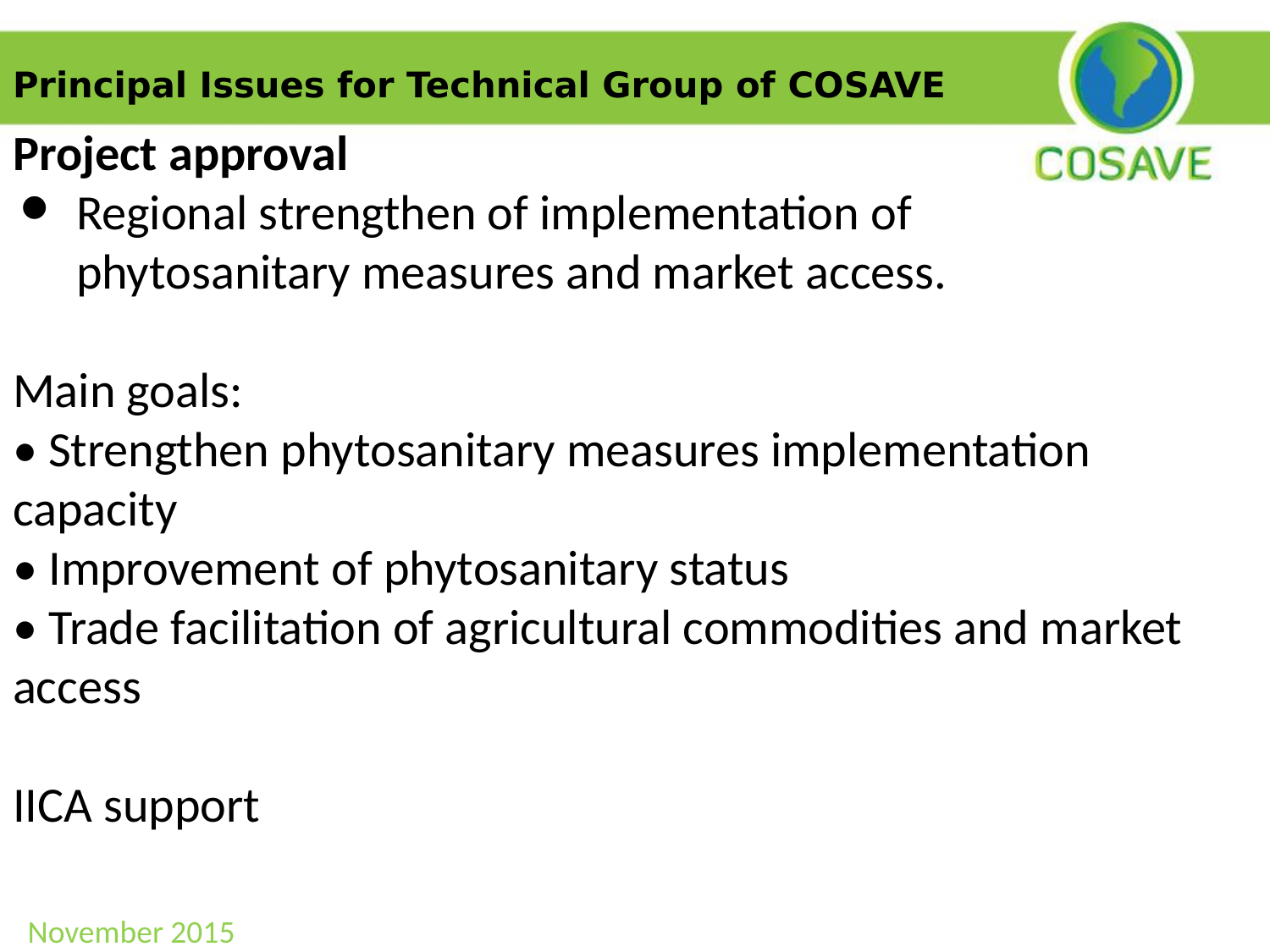

Principal Issues for Technical Group of COSAVE
Project approval
Regional strengthen of implementation of phytosanitary measures and market access.

Main goals:
• Strengthen phytosanitary measures implementation capacity
• Improvement of phytosanitary status
• Trade facilitation of agricultural commodities and market access

IICA support

November 2015